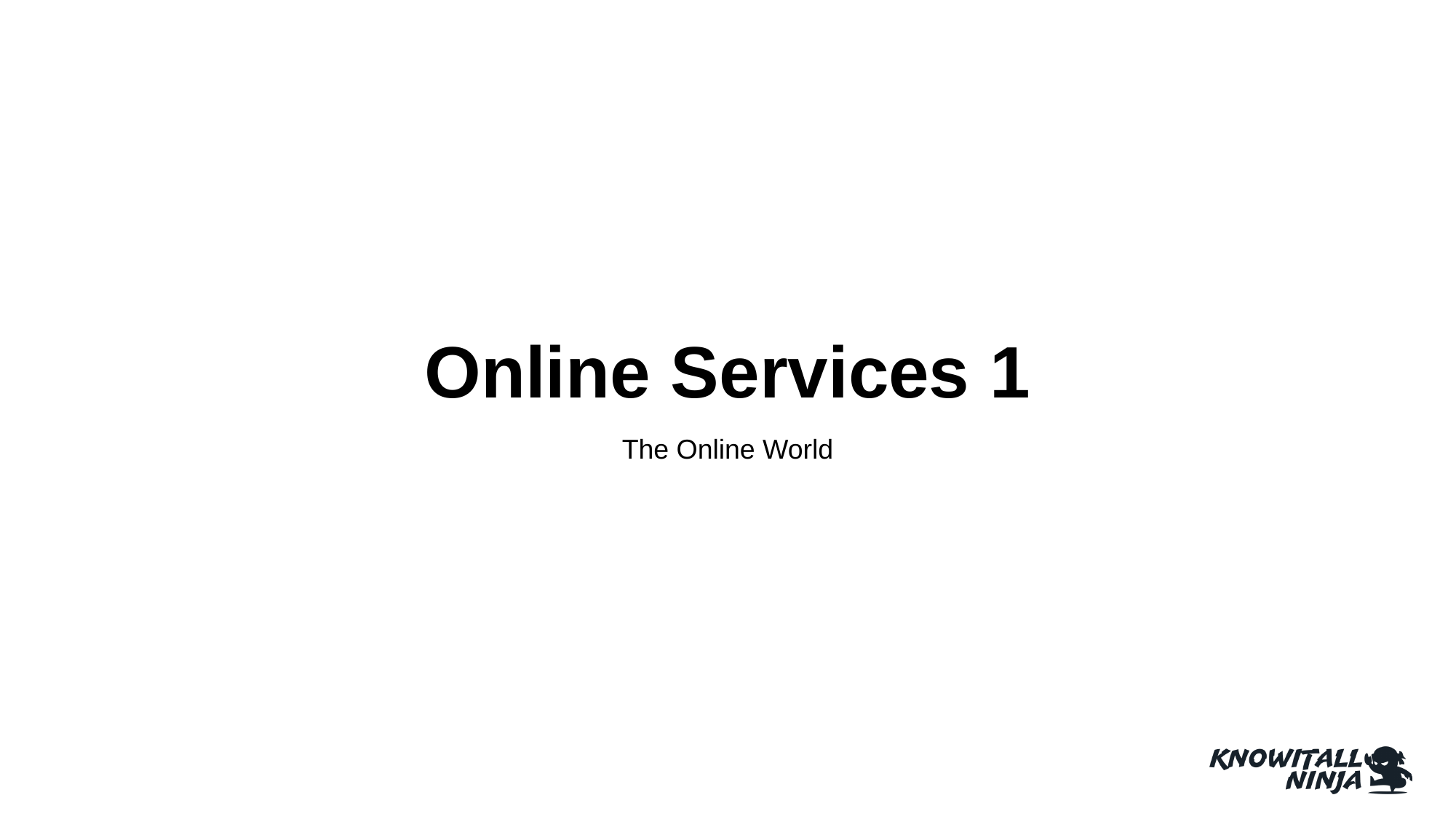

# Online Services 1
The Online World